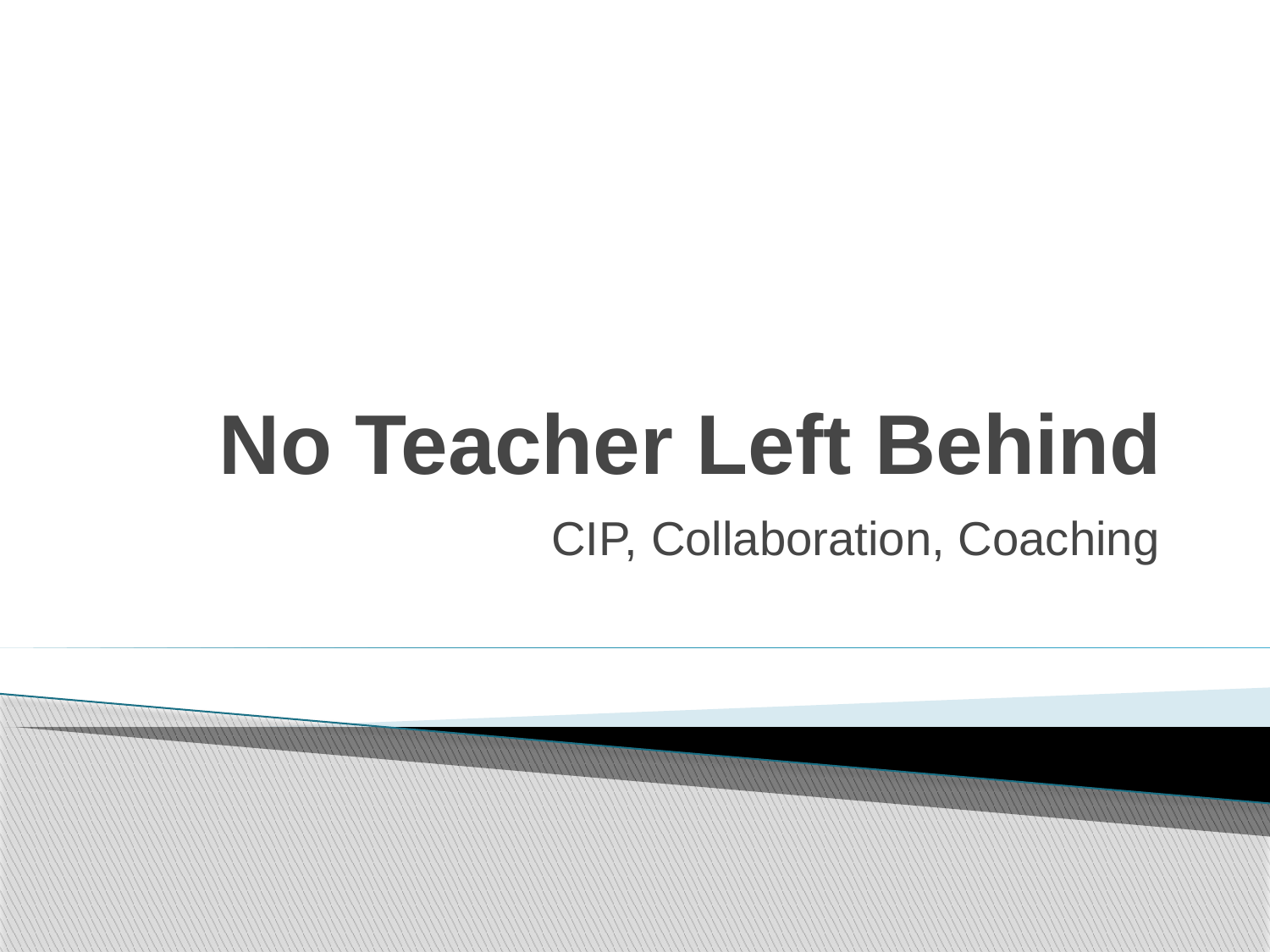

# No Teacher Left Behind
CIP, Collaboration, Coaching